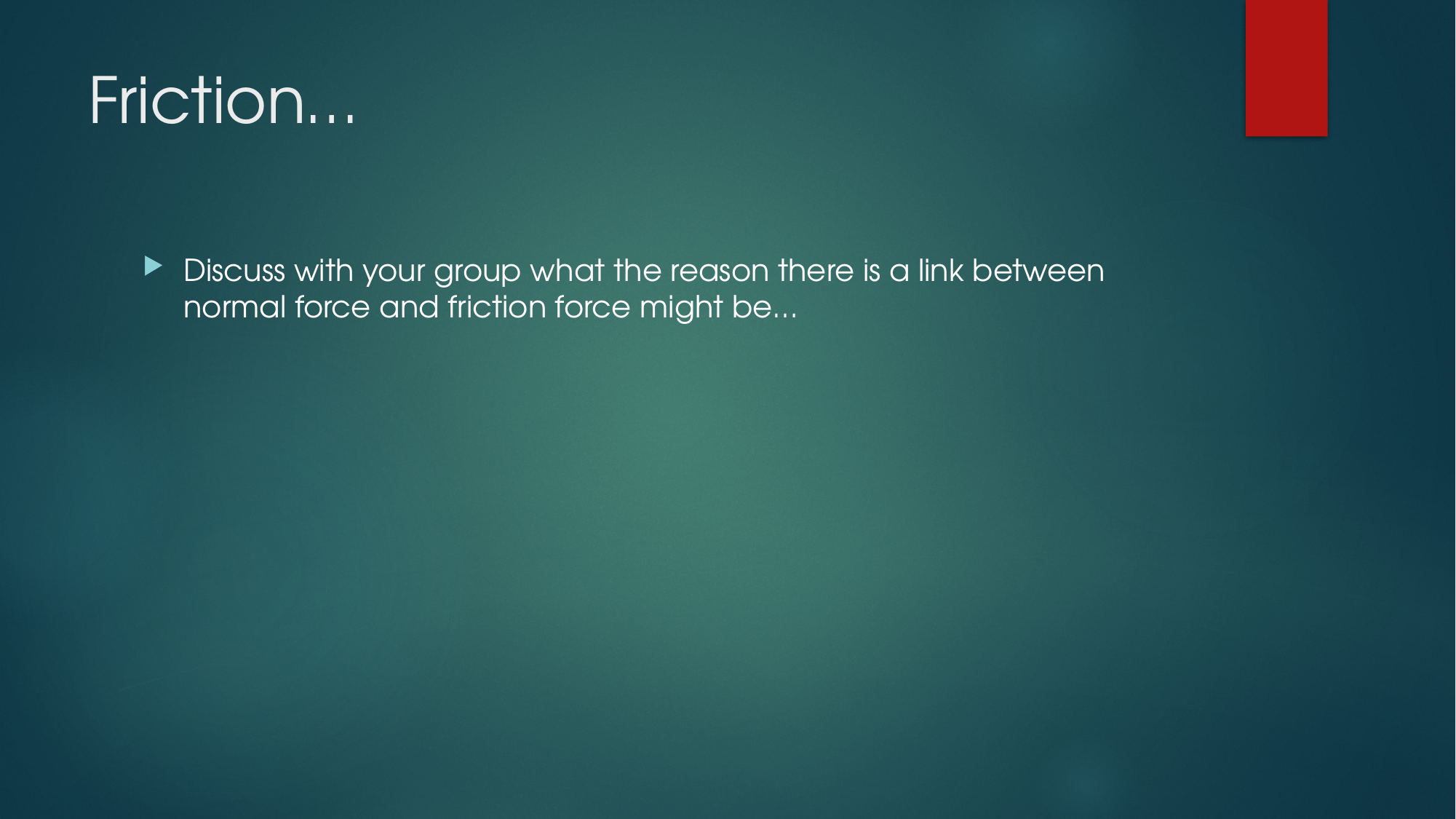

# Friction…
Discuss with your group what the reason there is a link between normal force and friction force might be…